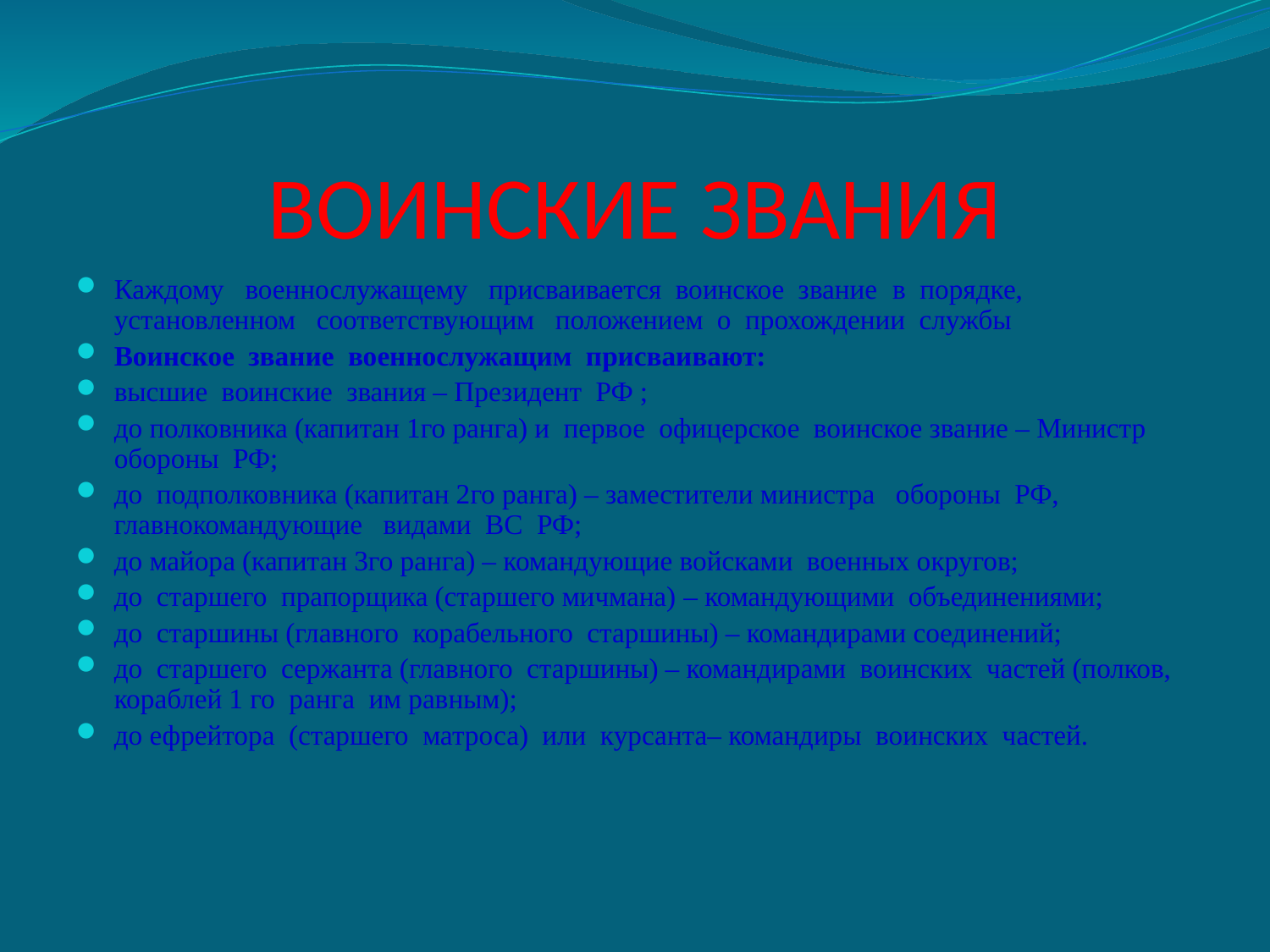

# ВОИНСКИЕ ЗВАНИЯ
Каждому   военнослужащему   присваивается  воинское  звание  в  порядке,  установленном   соответствующим   положением  о  прохождении  службы
Воинское  звание  военнослужащим  присваивают:
высшие  воинские  звания – Президент  РФ ;
до полковника (капитан 1го ранга) и  первое  офицерское  воинское звание – Министр   обороны  РФ;
до  подполковника (капитан 2го ранга) – заместители министра   обороны  РФ, главнокомандующие   видами  ВС  РФ;
до майора (капитан 3го ранга) – командующие войсками  военных округов;
до  старшего  прапорщика (старшего мичмана) – командующими  объединениями;
до  старшины (главного  корабельного  старшины) – командирами соединений;
до  старшего  сержанта (главного  старшины) – командирами  воинских  частей (полков, кораблей 1 го  ранга  им равным);
до ефрейтора  (старшего  матроса)  или  курсанта– командиры  воинских  частей.